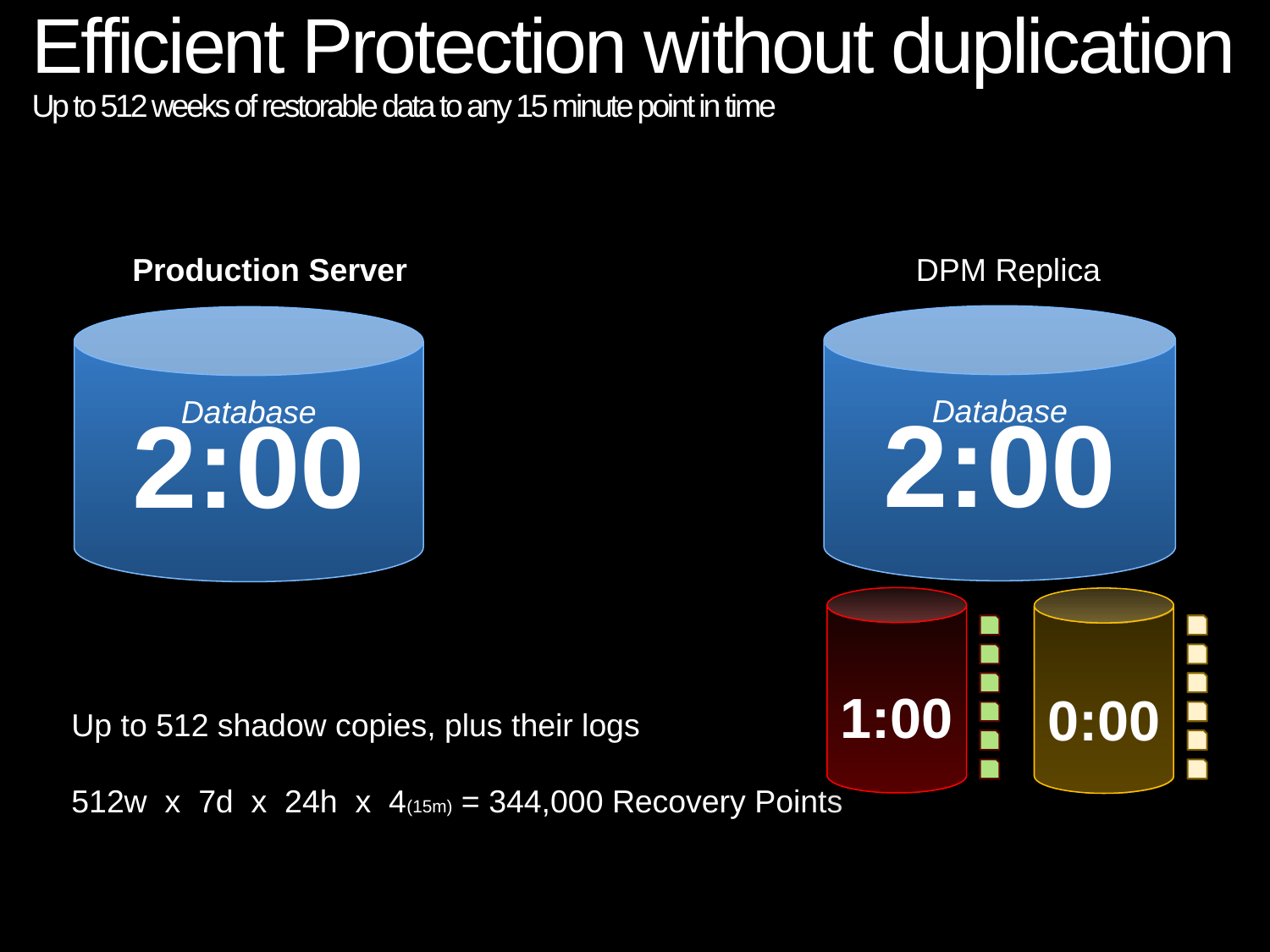

# Efficient Protection without duplication Up to 512 weeks of restorable data to any 15 minute point in time
Production Server
DPM Replica
Database

2:00
Database

2:00

1:00

0:00

Up to 512 shadow copies, plus their logs

w  x  7d  x  24h  x  4(15m) = 344,000 Recovery Points